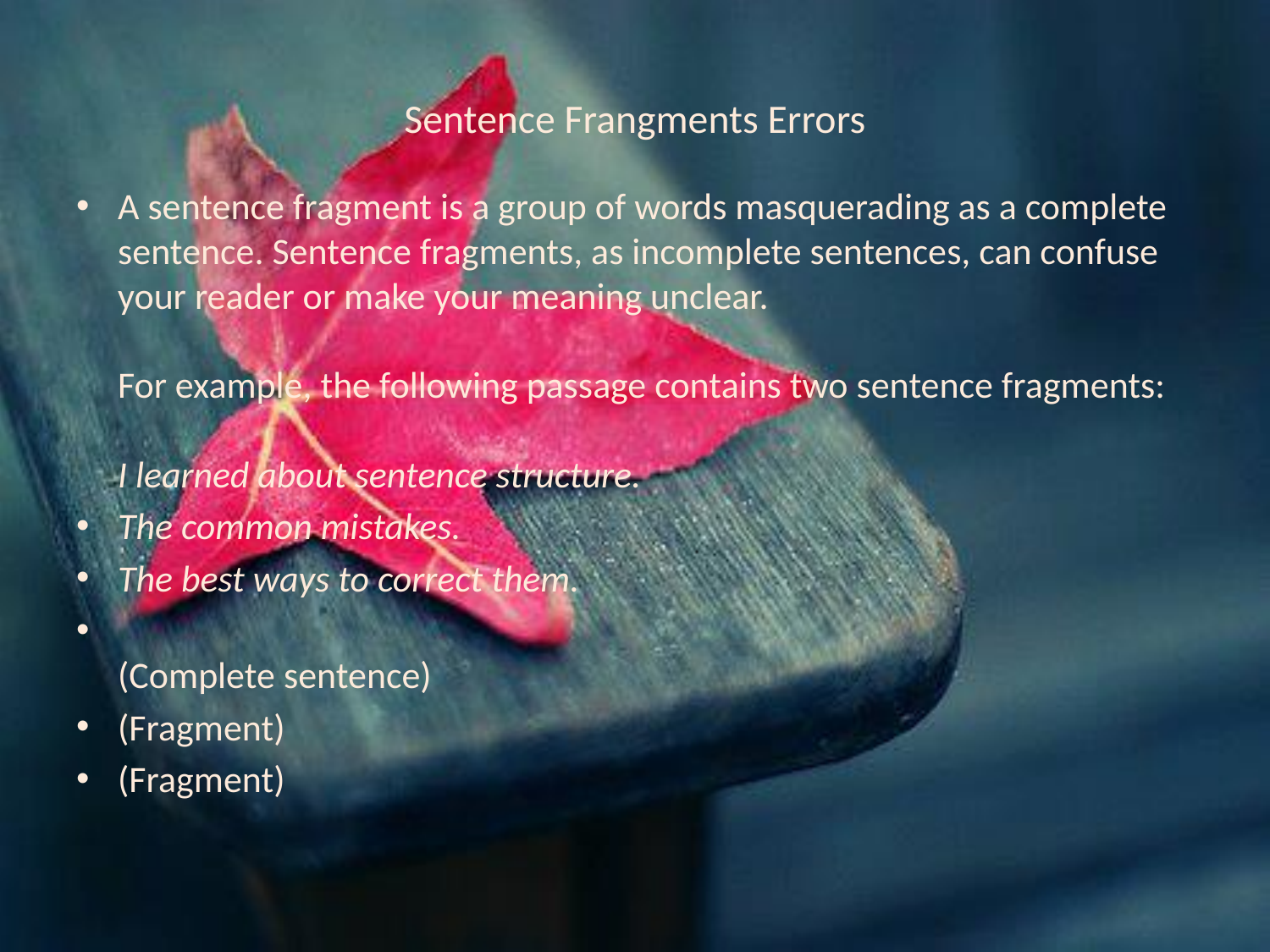

# Sentence Frangments Errors
A sentence fragment is a group of words masquerading as a complete sentence. Sentence fragments, as incomplete sentences, can confuse your reader or make your meaning unclear. 
For example, the following passage contains two sentence fragments: 
I learned about sentence structure.
The common mistakes.
The best ways to correct them.
(Complete sentence)
(Fragment)
(Fragment)